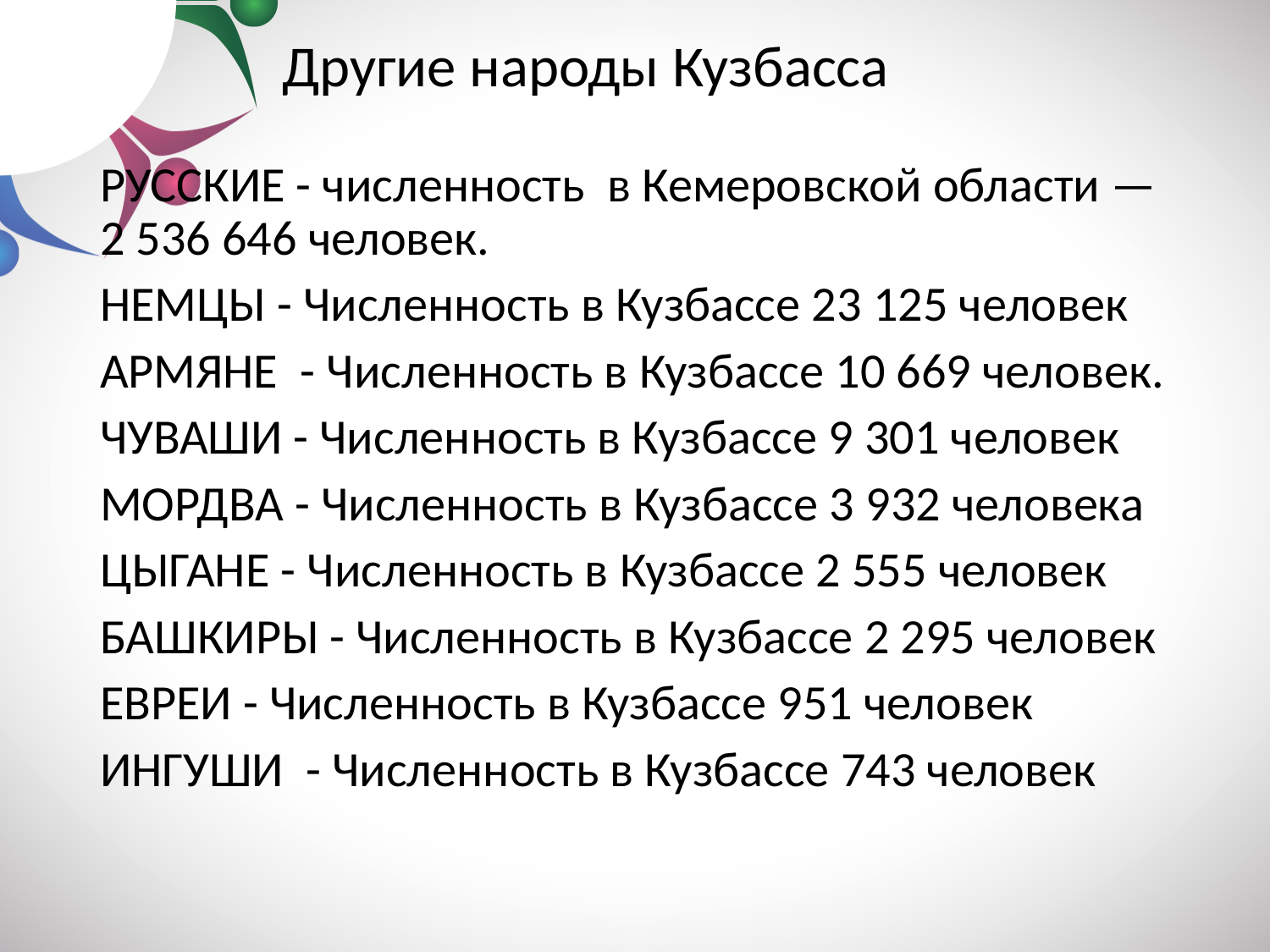

# Другие народы Кузбасса
РУССКИЕ - численность  в Кемеровской области — 2 536 646 человек.
НЕМЦЫ - Численность в Кузбассе 23 125 человек
АРМЯНЕ  - Численность в Кузбассе 10 669 человек.
ЧУВАШИ - Численность в Кузбассе 9 301 человек
МОРДВА - Численность в Кузбассе 3 932 человека
ЦЫГАНЕ - Численность в Кузбассе 2 555 человек
БАШКИРЫ - Численность в Кузбассе 2 295 человек
ЕВРЕИ - Численность в Кузбассе 951 человек
ИНГУШИ  - Численность в Кузбассе 743 человек